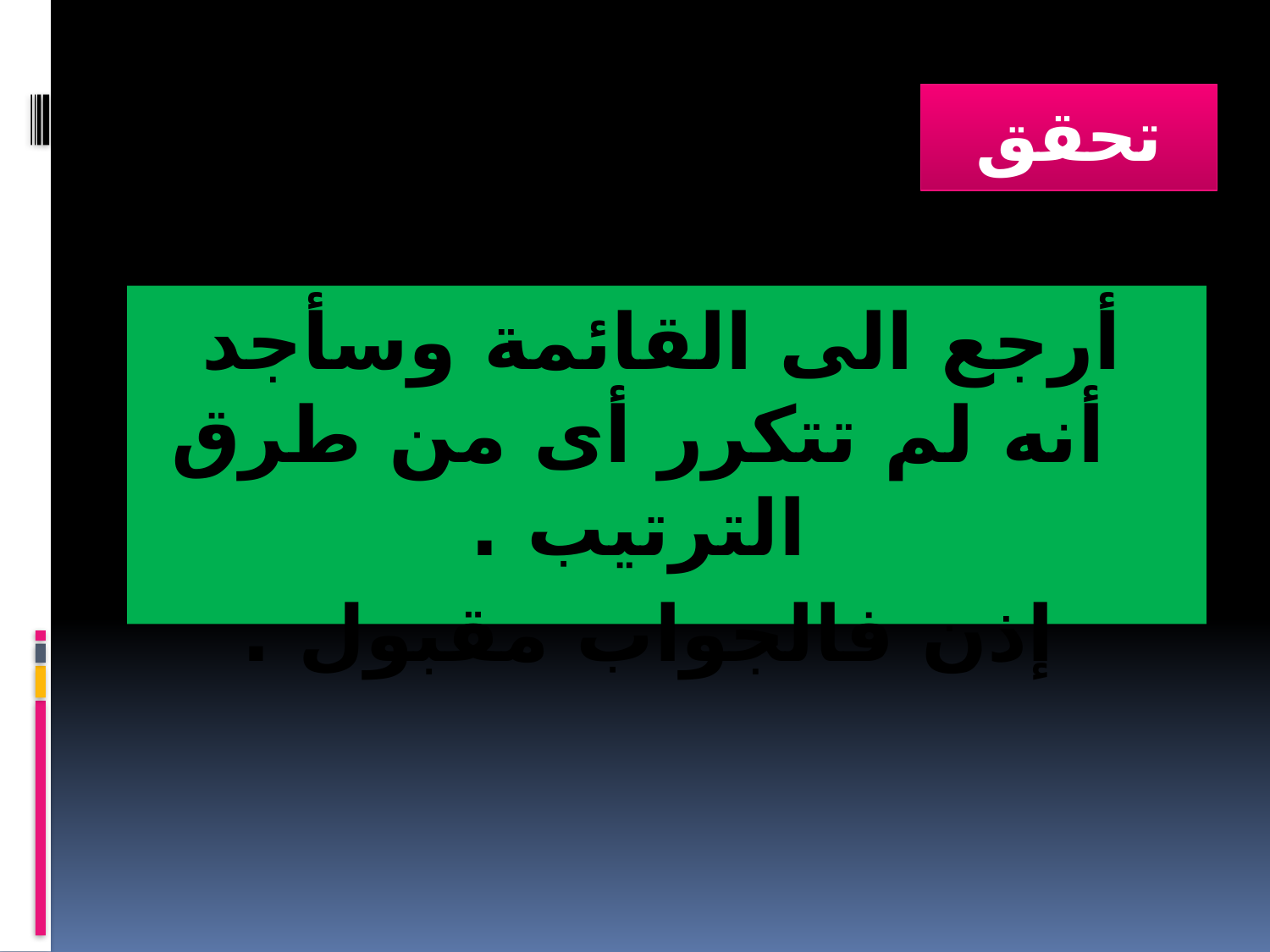

# تحقق
أرجع الى القائمة وسأجد أنه لم تتكرر أى من طرق الترتيب .
 إذن فالجواب مقبول .